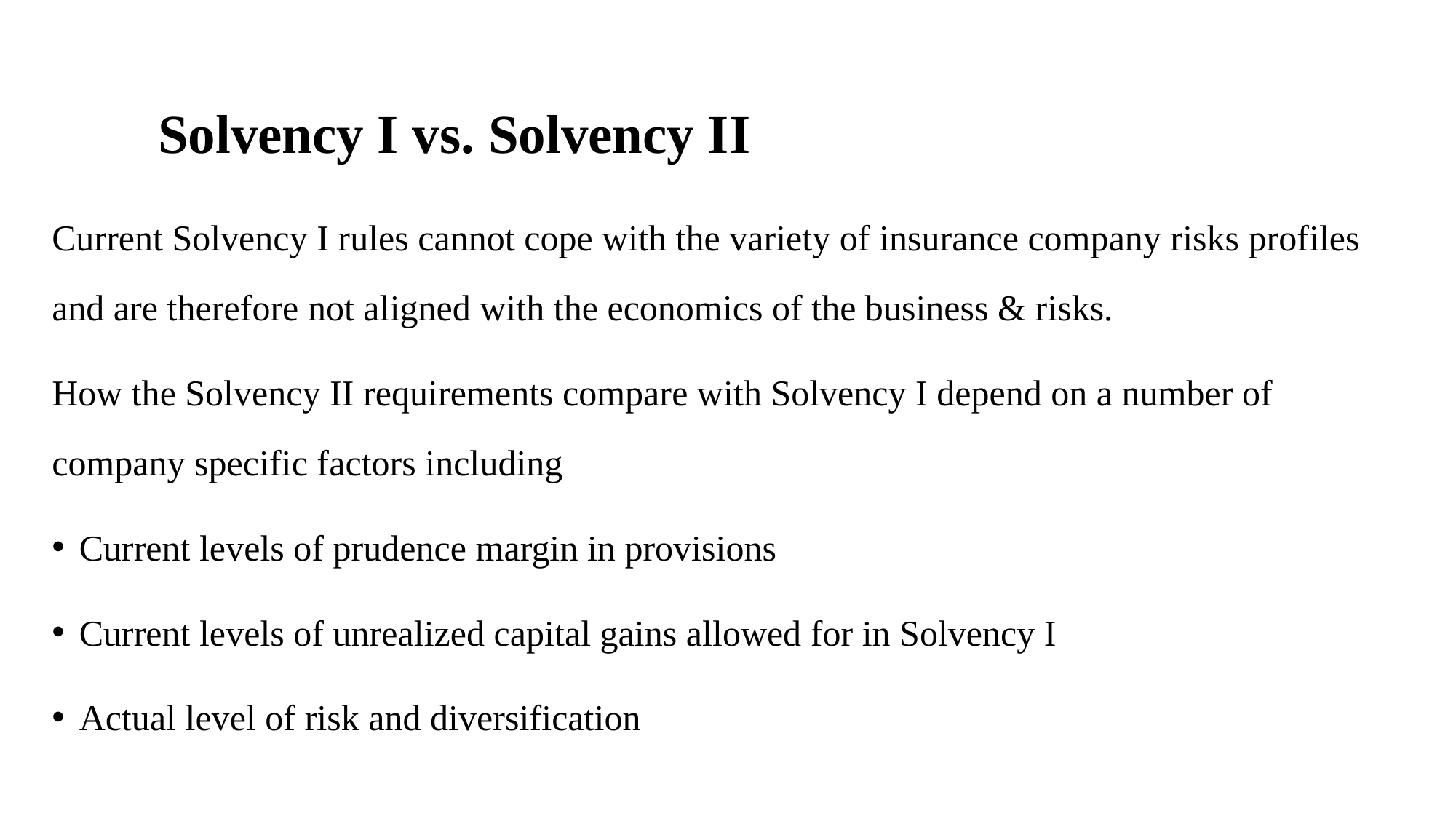

# Solvency I vs. Solvency II
Current Solvency I rules cannot cope with the variety of insurance company risks profiles and are therefore not aligned with the economics of the business & risks.
How the Solvency II requirements compare with Solvency I depend on a number of company specific factors including
Current levels of prudence margin in provisions
Current levels of unrealized capital gains allowed for in Solvency I
Actual level of risk and diversification